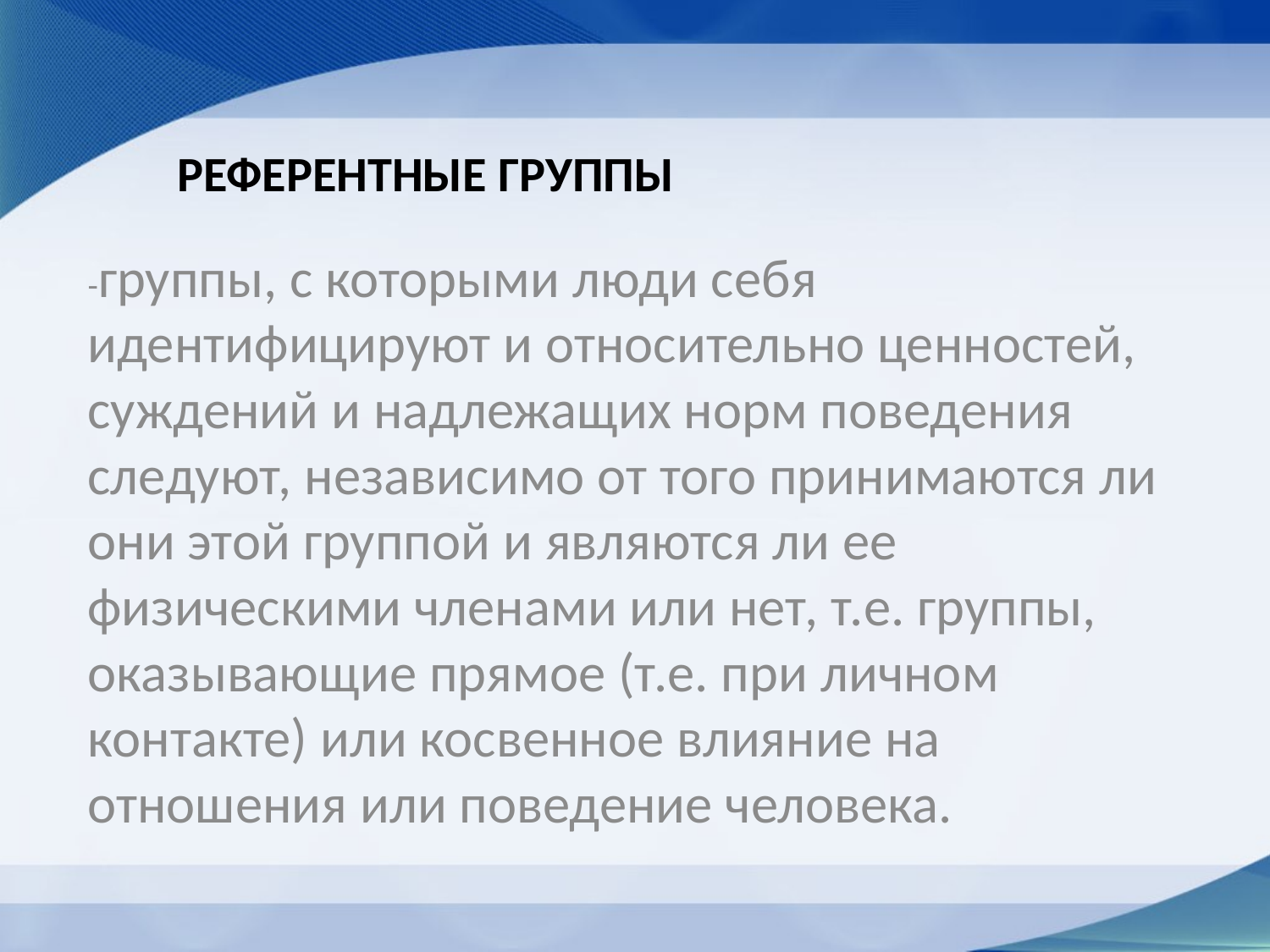

# Референтные группы
-группы, с которыми люди себя идентифицируют и относительно ценностей, суждений и надлежащих норм поведения следуют, независимо от того принимаются ли они этой группой и являются ли ее физическими членами или нет, т.е. группы, оказывающие прямое (т.е. при личном контакте) или косвенное влияние на отношения или поведение человека.